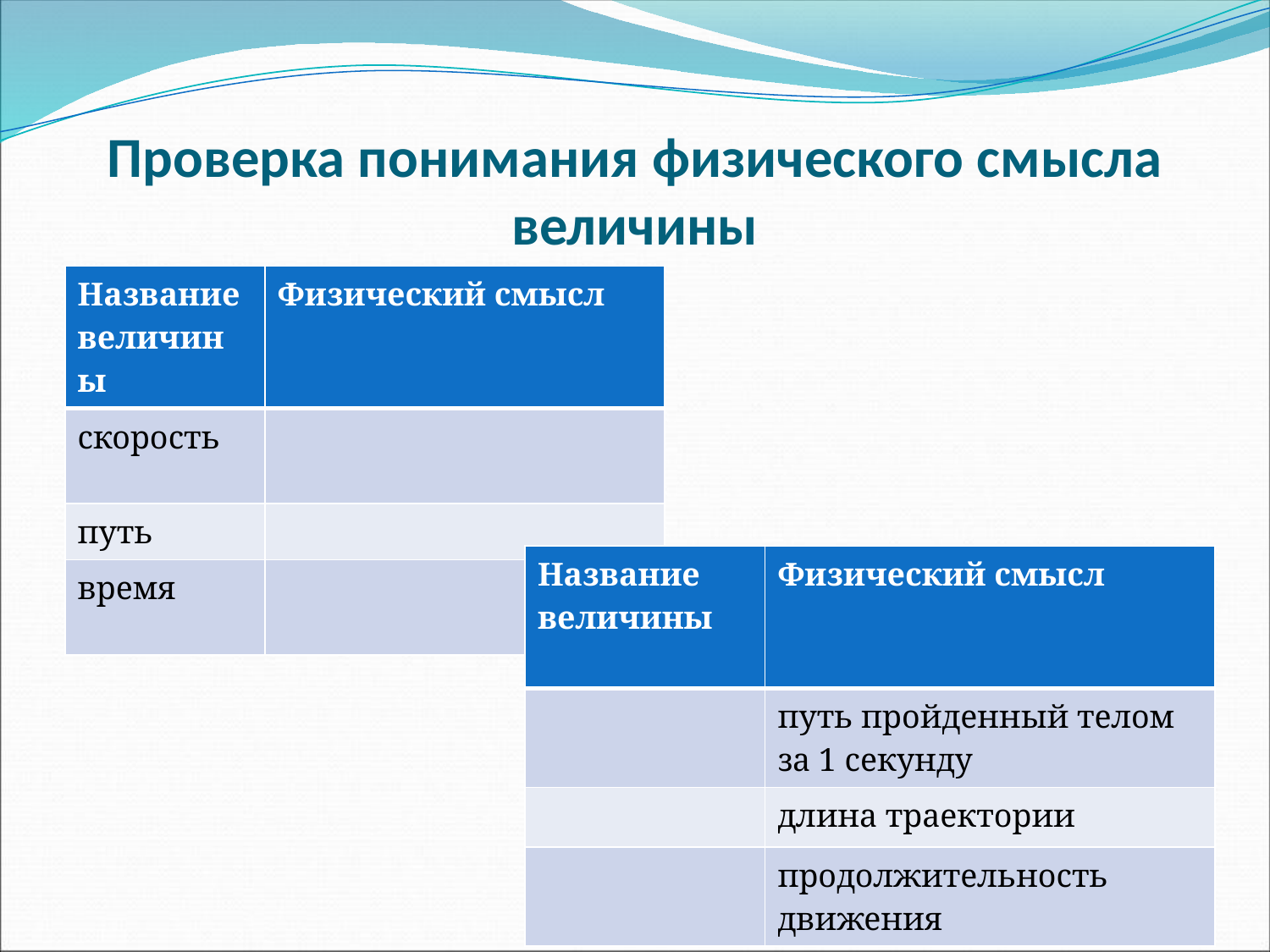

# Проверка понимания физического смысла величины
| Название величины | Физический смысл |
| --- | --- |
| скорость |  |
| путь |  |
| время |  |

| Название величины | Физический смысл |
| --- | --- |
|  | путь пройденный телом за 1 секунду |
|  | длина траектории |
|  | продолжительность движения |